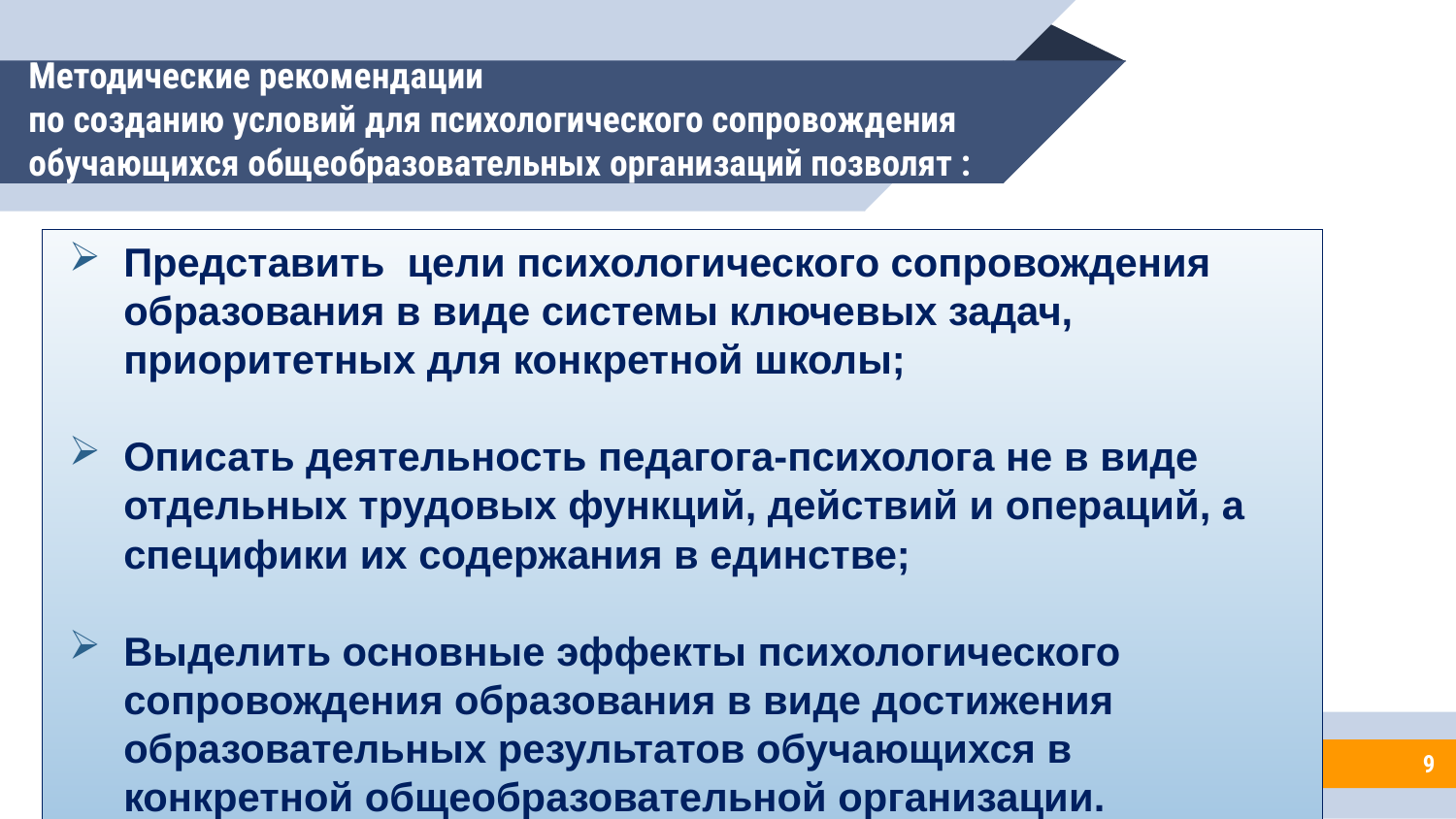

# Методические рекомендации по созданию условий для психологического сопровождения обучающихся общеобразовательных организаций позволят :
Представить  цели психологического сопровождения образования в виде системы ключевых задач, приоритетных для конкретной школы;

Описать деятельность педагога-психолога не в виде отдельных трудовых функций, действий и операций, а специфики их содержания в единстве;

Выделить основные эффекты психологического сопровождения образования в виде достижения образовательных результатов обучающихся в конкретной общеобразовательной организации.
9